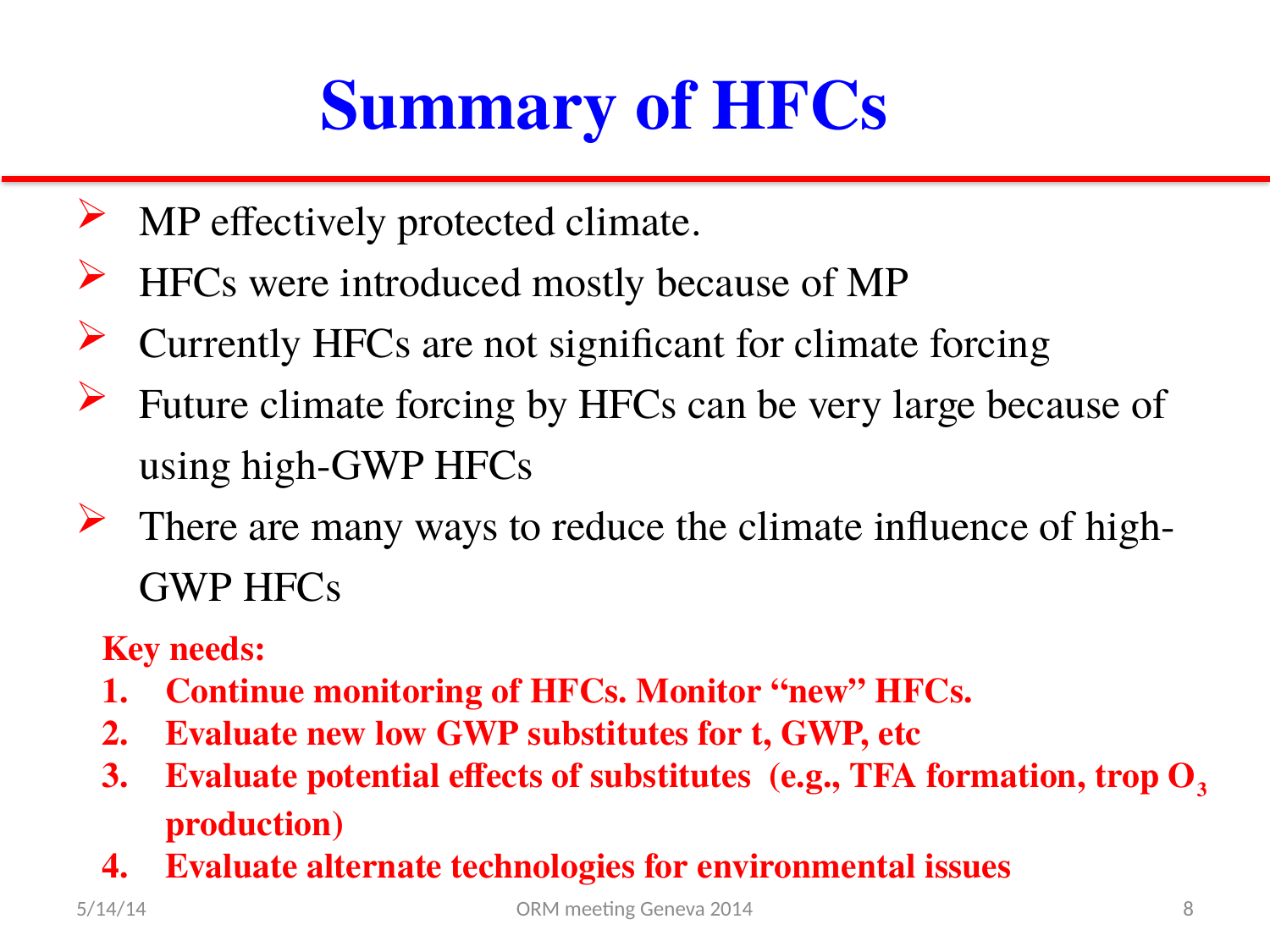

# Summary of HFCs
MP effectively protected climate.
HFCs were introduced mostly because of MP
Currently HFCs are not significant for climate forcing
Future climate forcing by HFCs can be very large because of using high-GWP HFCs
There are many ways to reduce the climate influence of high-GWP HFCs
Key needs:
Continue monitoring of HFCs. Monitor “new” HFCs.
Evaluate new low GWP substitutes for t, GWP, etc
Evaluate potential effects of substitutes  (e.g., TFA formation, trop O3 production)
Evaluate alternate technologies for environmental issues

5/14/14
ORM meeting Geneva 2014
8